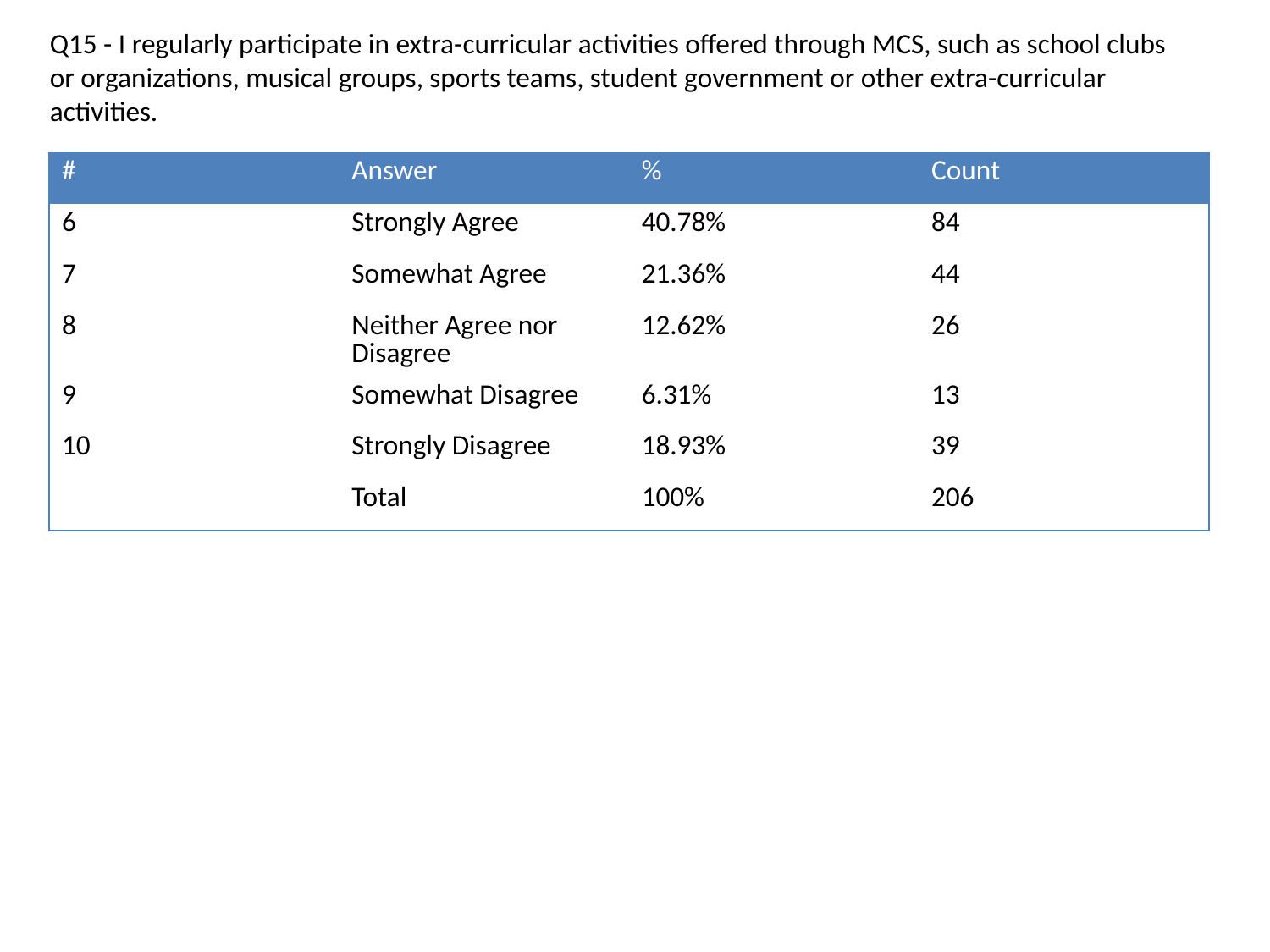

Q15 - I regularly participate in extra-curricular activities offered through MCS, such as school clubs or organizations, musical groups, sports teams, student government or other extra-curricular activities.
| # | Answer | % | Count |
| --- | --- | --- | --- |
| 6 | Strongly Agree | 40.78% | 84 |
| 7 | Somewhat Agree | 21.36% | 44 |
| 8 | Neither Agree nor Disagree | 12.62% | 26 |
| 9 | Somewhat Disagree | 6.31% | 13 |
| 10 | Strongly Disagree | 18.93% | 39 |
|  | Total | 100% | 206 |